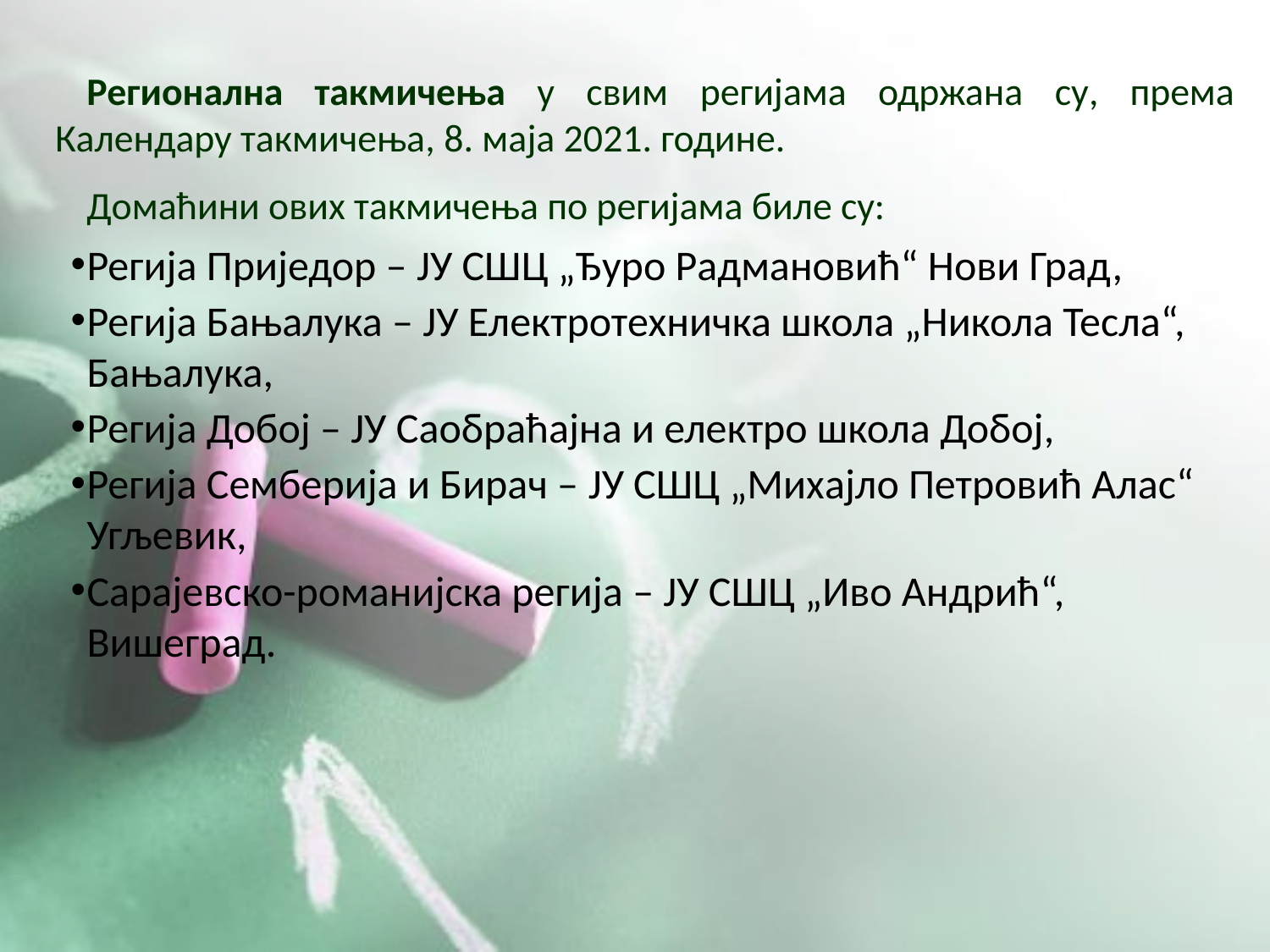

Регионална такмичења у свим регијама одржана су, према Календару такмичења, 8. маја 2021. године.
Домаћини ових такмичења по регијама биле су:
Регија Приједор – ЈУ СШЦ „Ђуро Радмановић“ Нови Град,
Регија Бањалука – ЈУ Електротехничка школа „Никола Тесла“, Бањалука,
Регија Добој – ЈУ Саобраћајна и електро школа Добој,
Регија Семберија и Бирач – ЈУ СШЦ „Михајло Петровић Алас“ Угљевик,
Сарајевско-романијска регија – ЈУ СШЦ „Иво Андрић“, Вишеград.